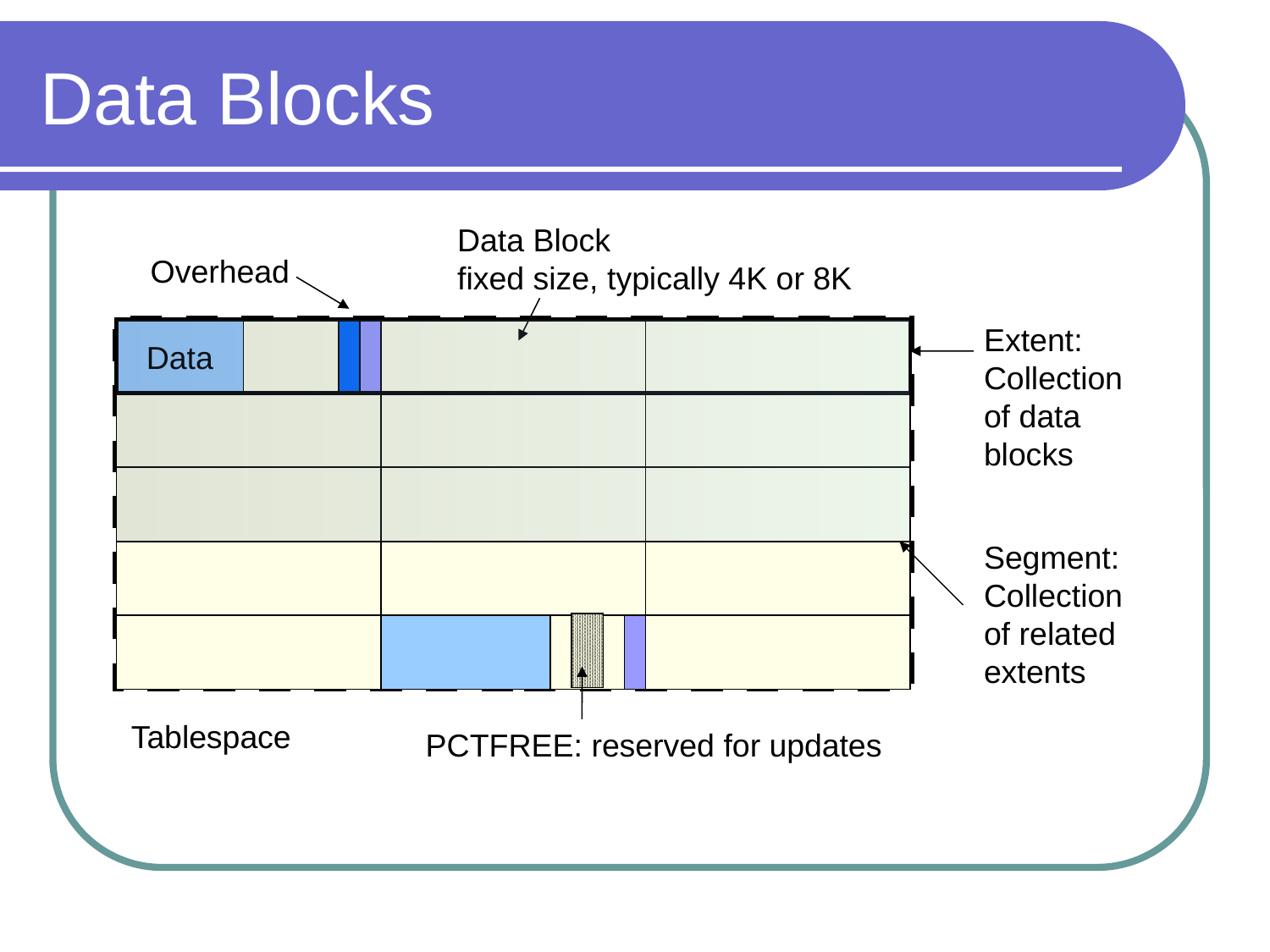

# Data Blocks
Data Block
fixed size, typically 4K or 8K
Overhead

Extent:
Collection of data blocks

Data

Segment: Collection of related extents

Tablespace
PCTFREE: reserved for updates